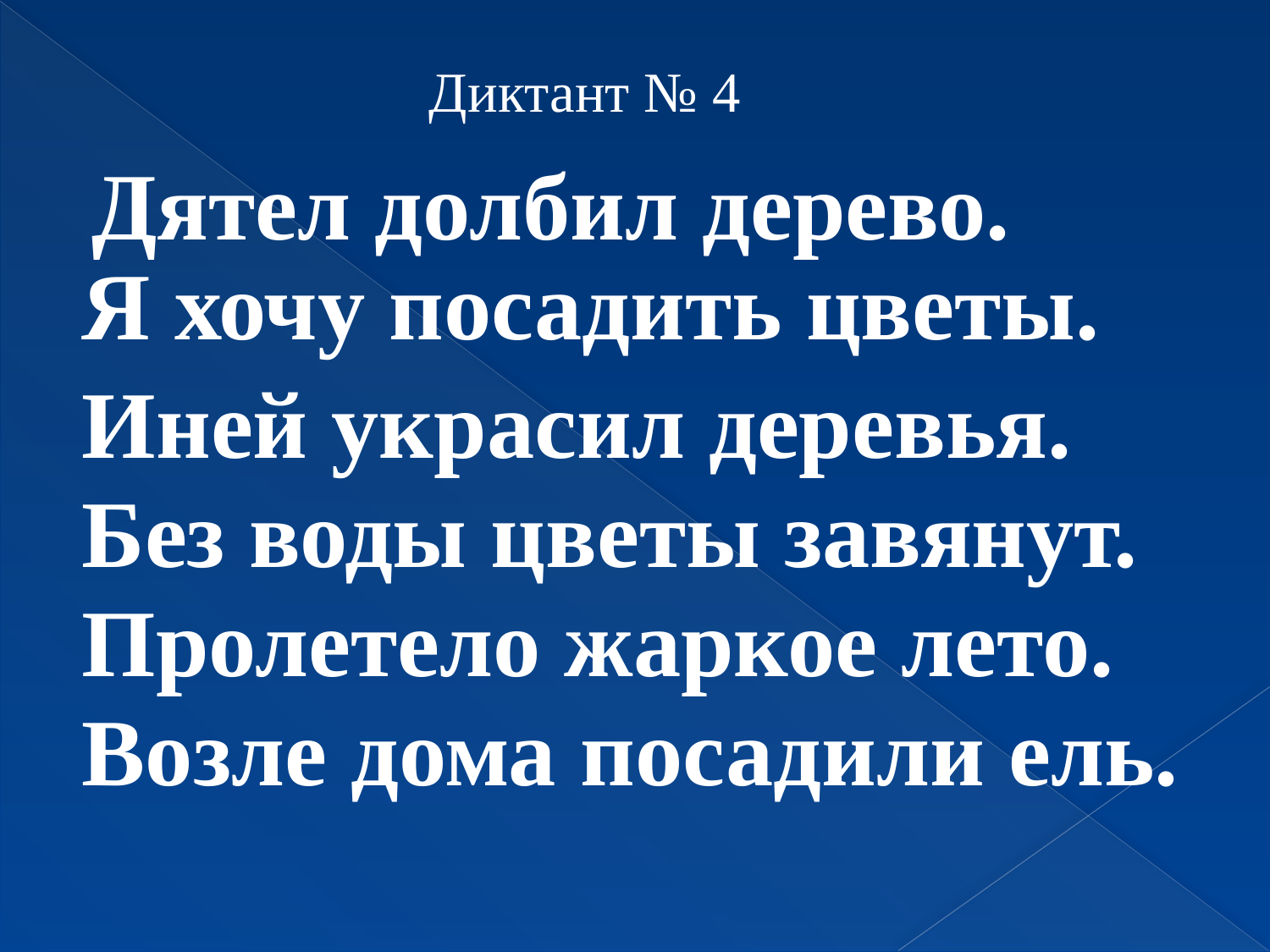

Диктант № 4
Дятел долбил дерево.
Я хочу посадить цветы.
Иней украсил деревья.
Без воды цветы завянут.
Пролетело жаркое лето.
Возле дома посадили ель.